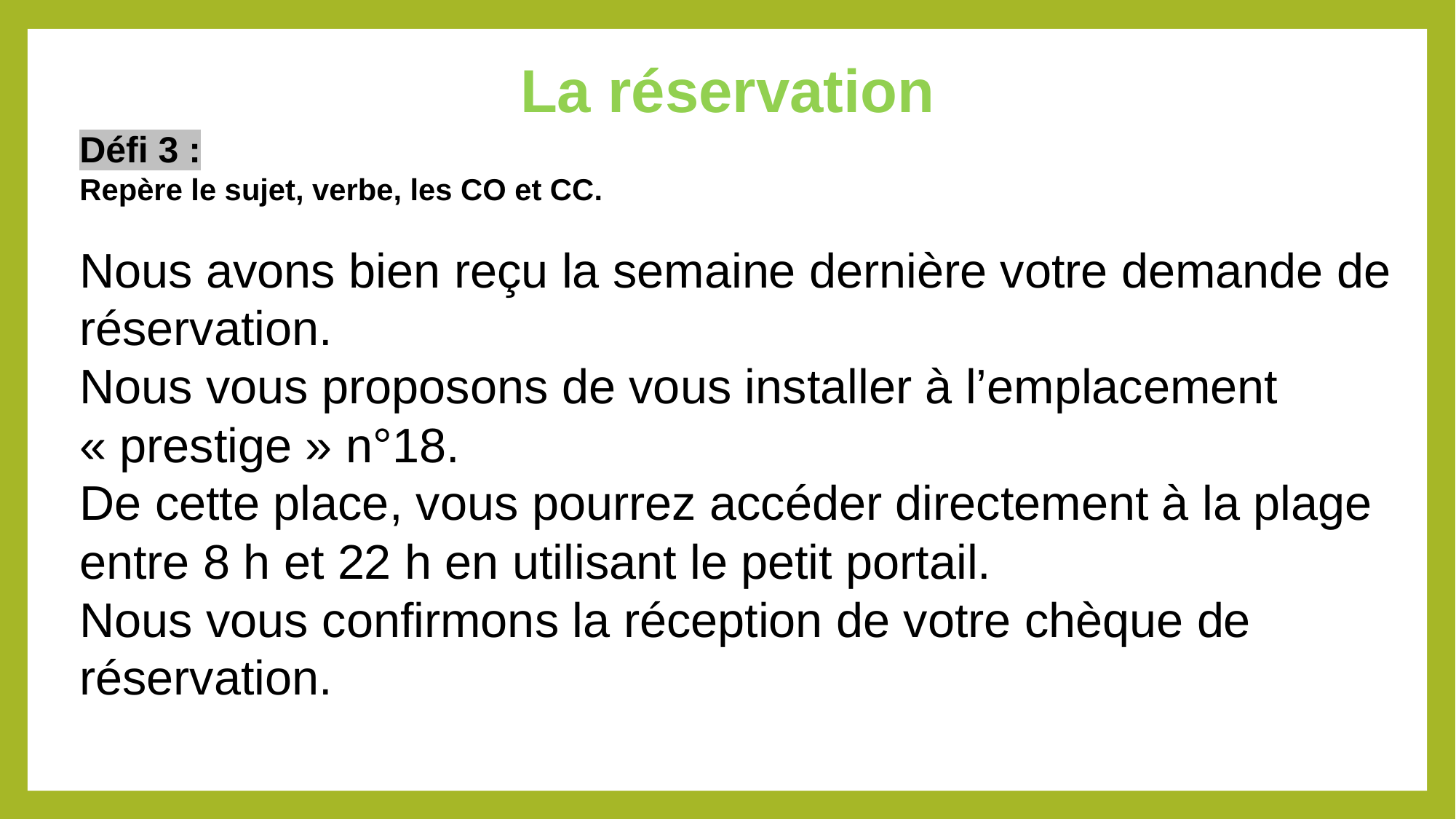

La réservation
Défi 3 :
Repère le sujet, verbe, les CO et CC.

Nous avons bien reçu la semaine dernière votre demande de réservation.
Nous vous proposons de vous installer à l’emplacement « prestige » n°18.
De cette place, vous pourrez accéder directement à la plage entre 8 h et 22 h en utilisant le petit portail.
Nous vous confirmons la réception de votre chèque de réservation.